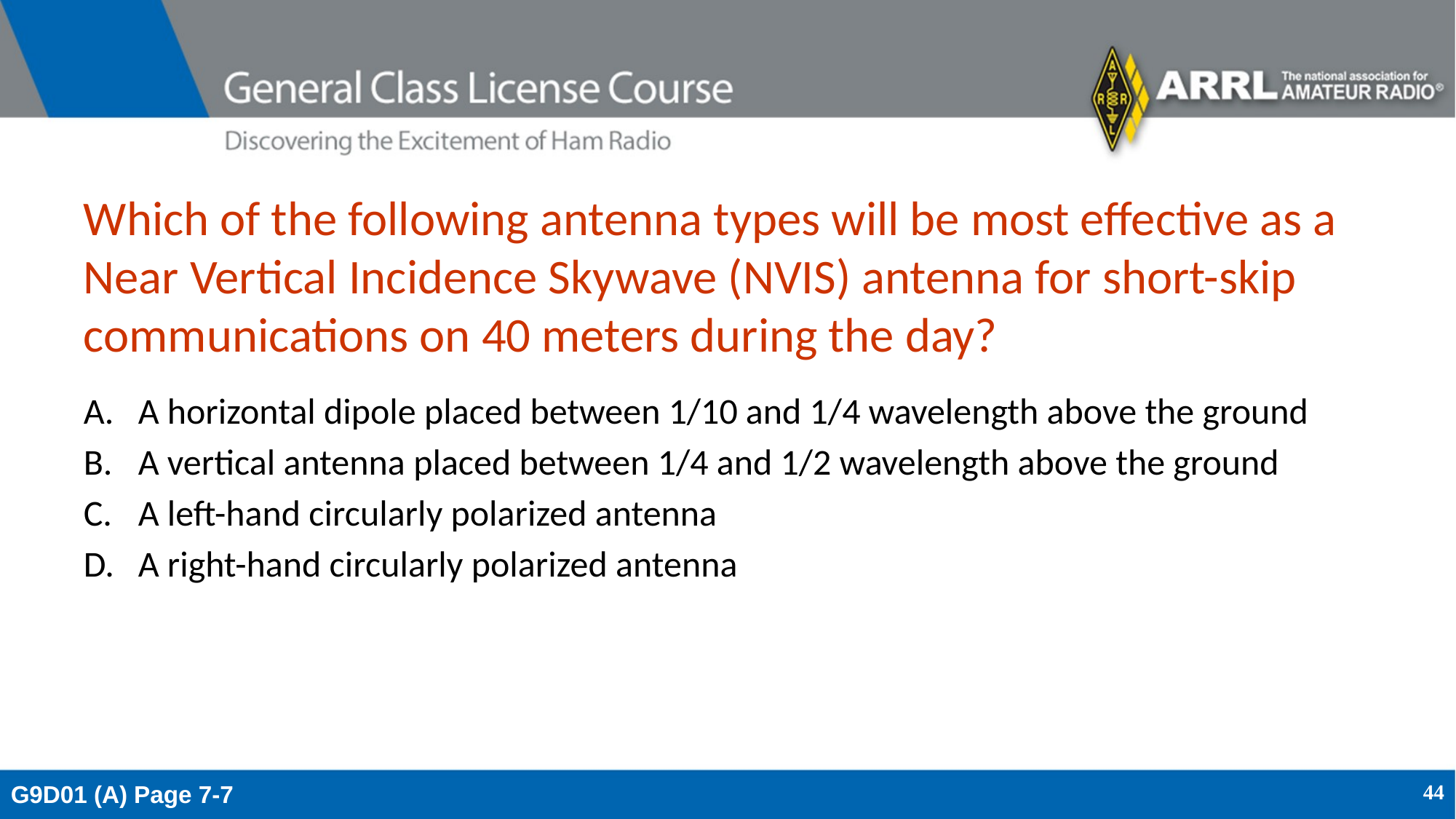

# Which of the following antenna types will be most effective as a Near Vertical Incidence Skywave (NVIS) antenna for short-skip communications on 40 meters during the day?
A horizontal dipole placed between 1/10 and 1/4 wavelength above the ground
A vertical antenna placed between 1/4 and 1/2 wavelength above the ground
A left-hand circularly polarized antenna
A right-hand circularly polarized antenna
G9D01 (A) Page 7-7
44